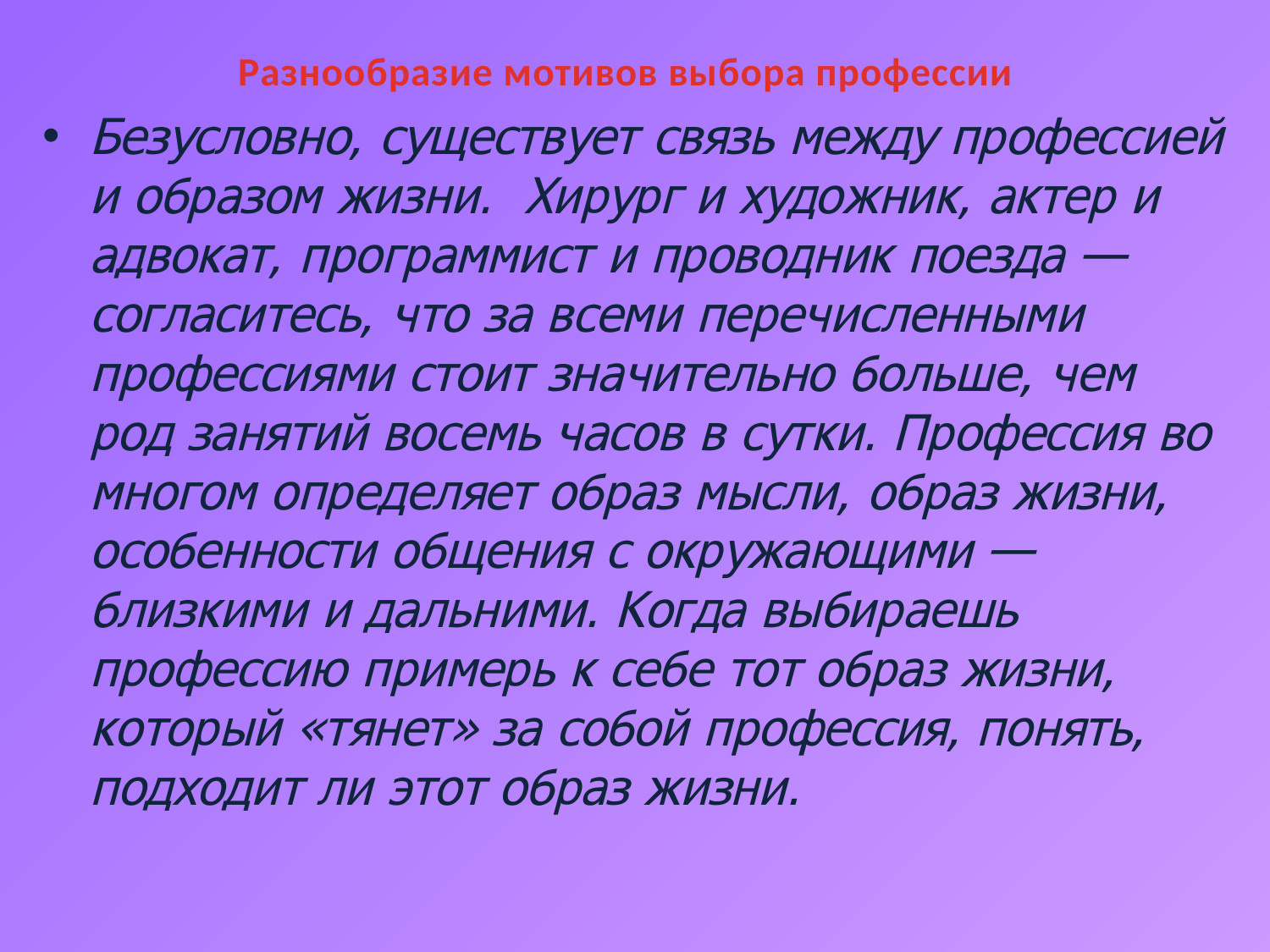

# Разнообразие мотивов выбора профессии
Безусловно, существует связь между профессией и образом жизни.  Хирург и художник, актер и адвокат, программист и проводник поезда — согласитесь, что за всеми перечисленными профессиями стоит значительно больше, чем род занятий восемь часов в сутки. Профессия во многом определяет образ мысли, образ жизни, особенности общения с окружающими — близкими и дальними. Когда выбираешь профессию примерь к себе тот образ жизни, который «тянет» за собой профессия, понять, подходит ли этот образ жизни.